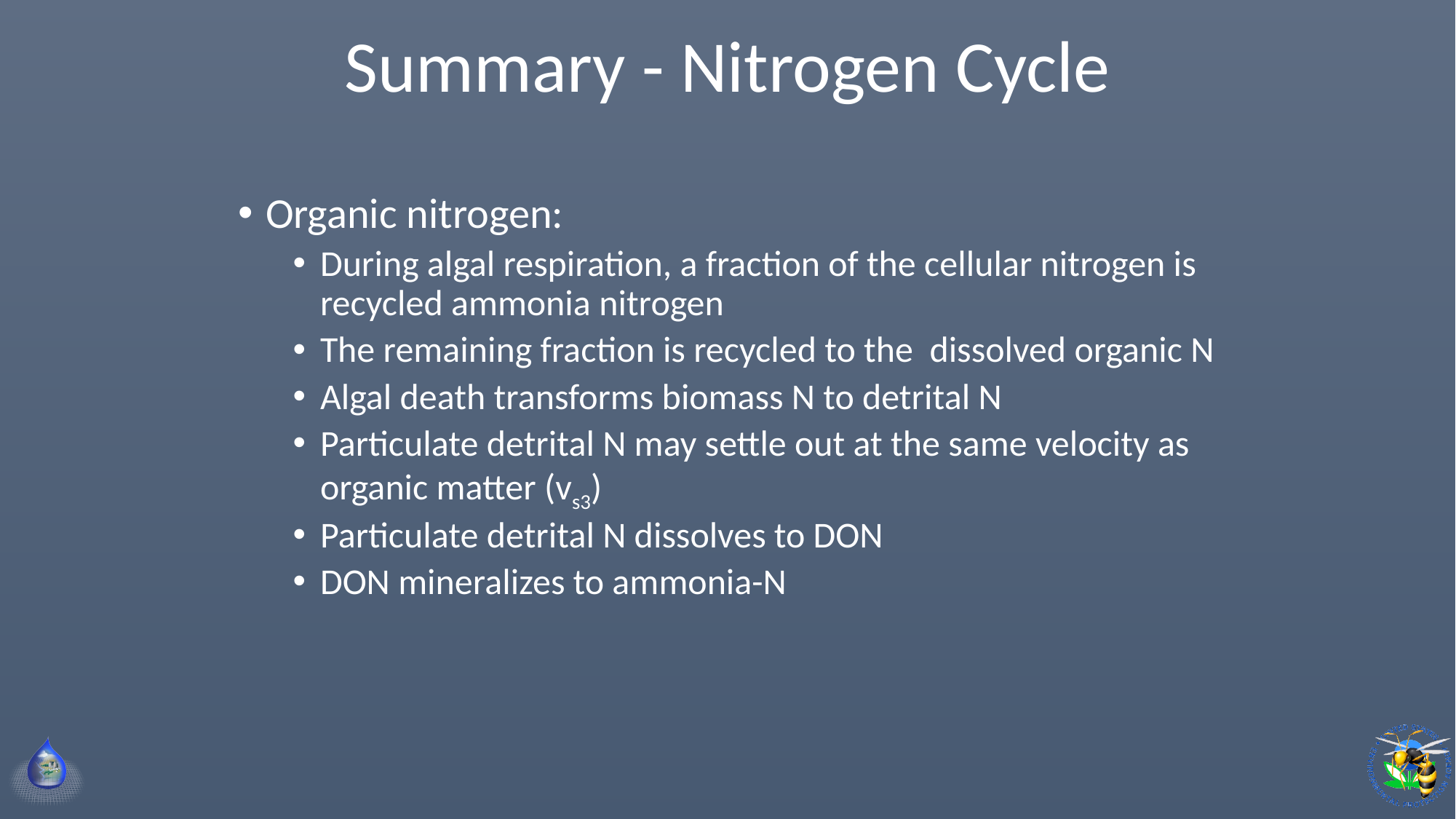

# Summary - Nitrogen Cycle
Organic nitrogen:
During algal respiration, a fraction of the cellular nitrogen is recycled ammonia nitrogen
The remaining fraction is recycled to the  dissolved organic N
Algal death transforms biomass N to detrital N
Particulate detrital N may settle out at the same velocity as organic matter (vs3)
Particulate detrital N dissolves to DON
DON mineralizes to ammonia-N